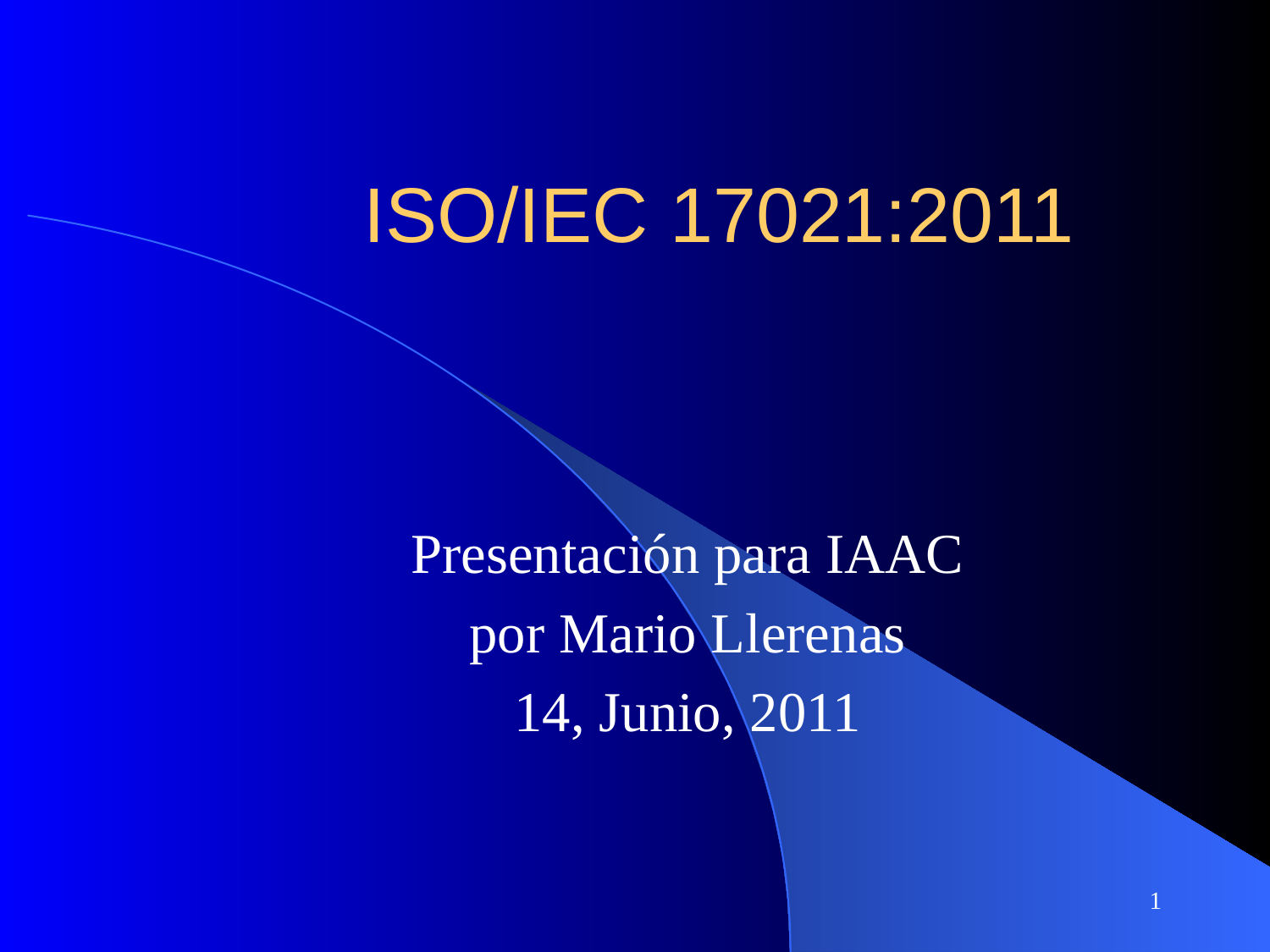

# ISO/IEC 17021:2011
Presentación para IAAC
por Mario Llerenas
14, Junio, 2011

1